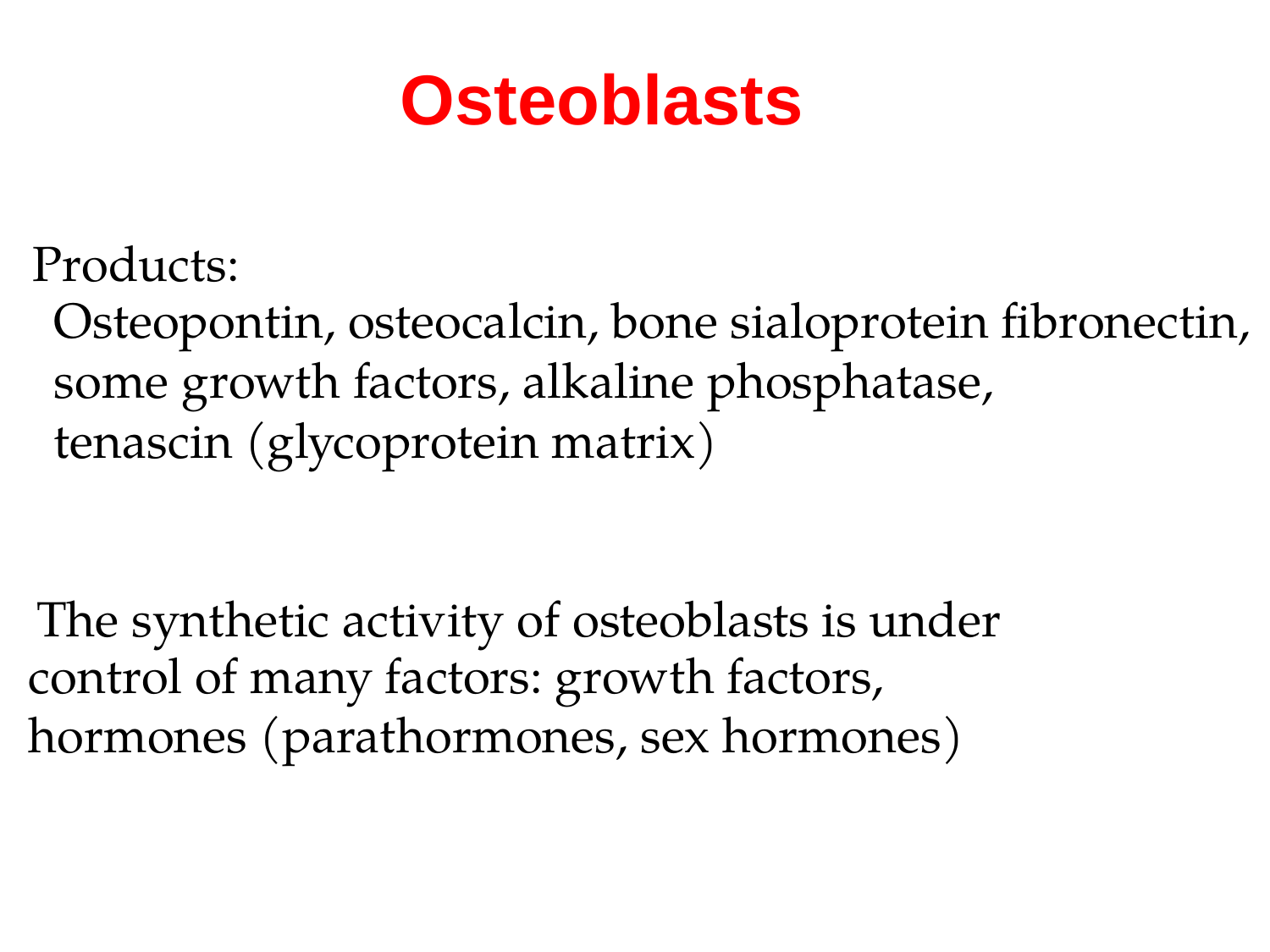

Osteoblasts
Products:

Osteopontin, osteocalcin, bone sialoprotein fibronectin,
some growth factors, alkaline phosphatase,
tenascin (glycoprotein matrix)
The synthetic activity of osteoblasts is under

control of many factors: growth factors,
hormones (parathormones, sex hormones)